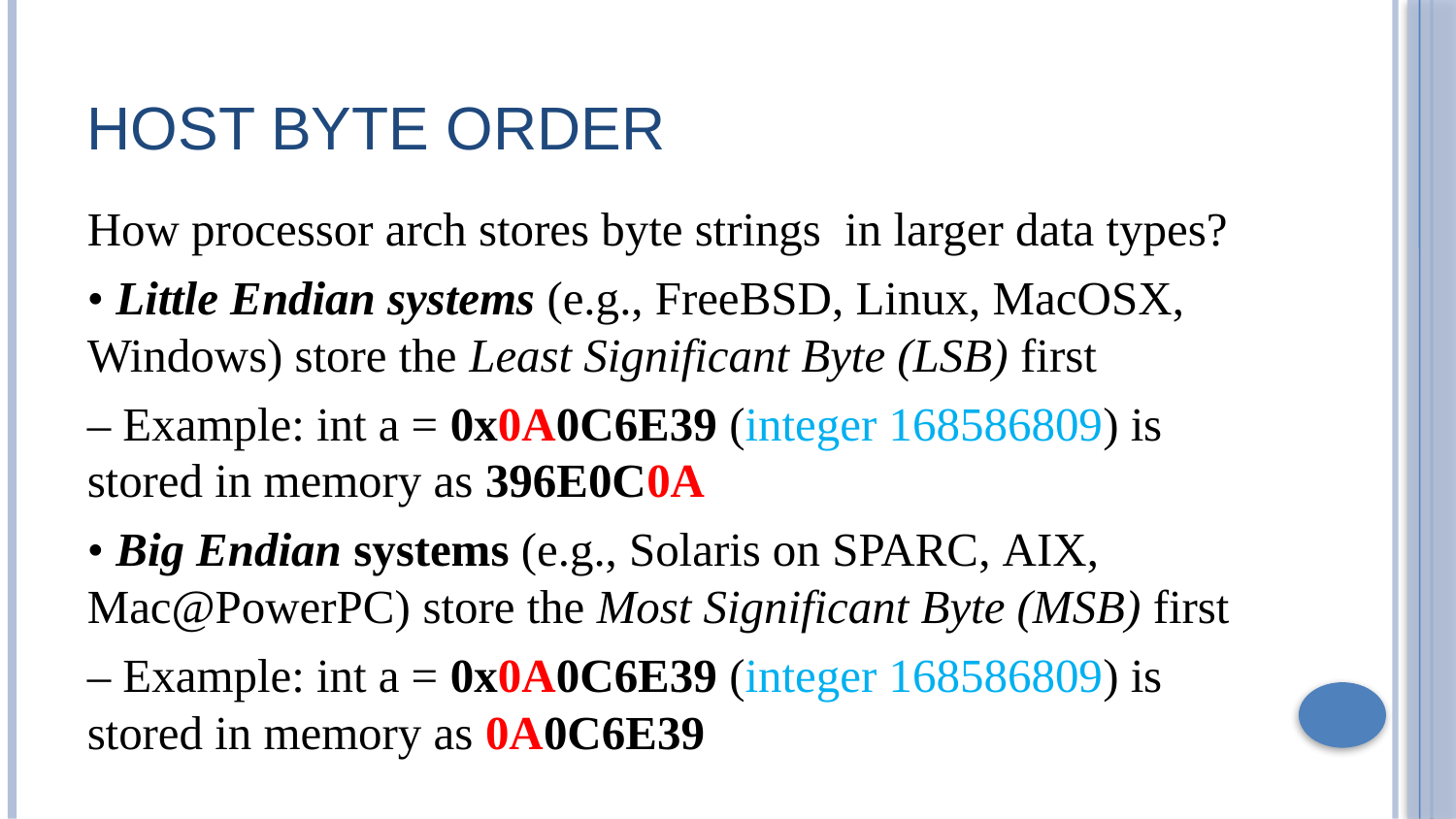

# Host Byte Order
How processor arch stores byte strings  in larger data types?
• Little Endian systems (e.g., FreeBSD, Linux, MacOSX, Windows) store the Least Significant Byte (LSB) first
– Example: int a = 0x0A0C6E39 (integer 168586809) is stored in memory as 396E0C0A
• Big Endian systems (e.g., Solaris on SPARC, ΑΙΧ, Mac@PowerPC) store the Most Significant Byte (MSB) first
– Example: int a = 0x0A0C6E39 (integer 168586809) is stored in memory as 0A0C6E39